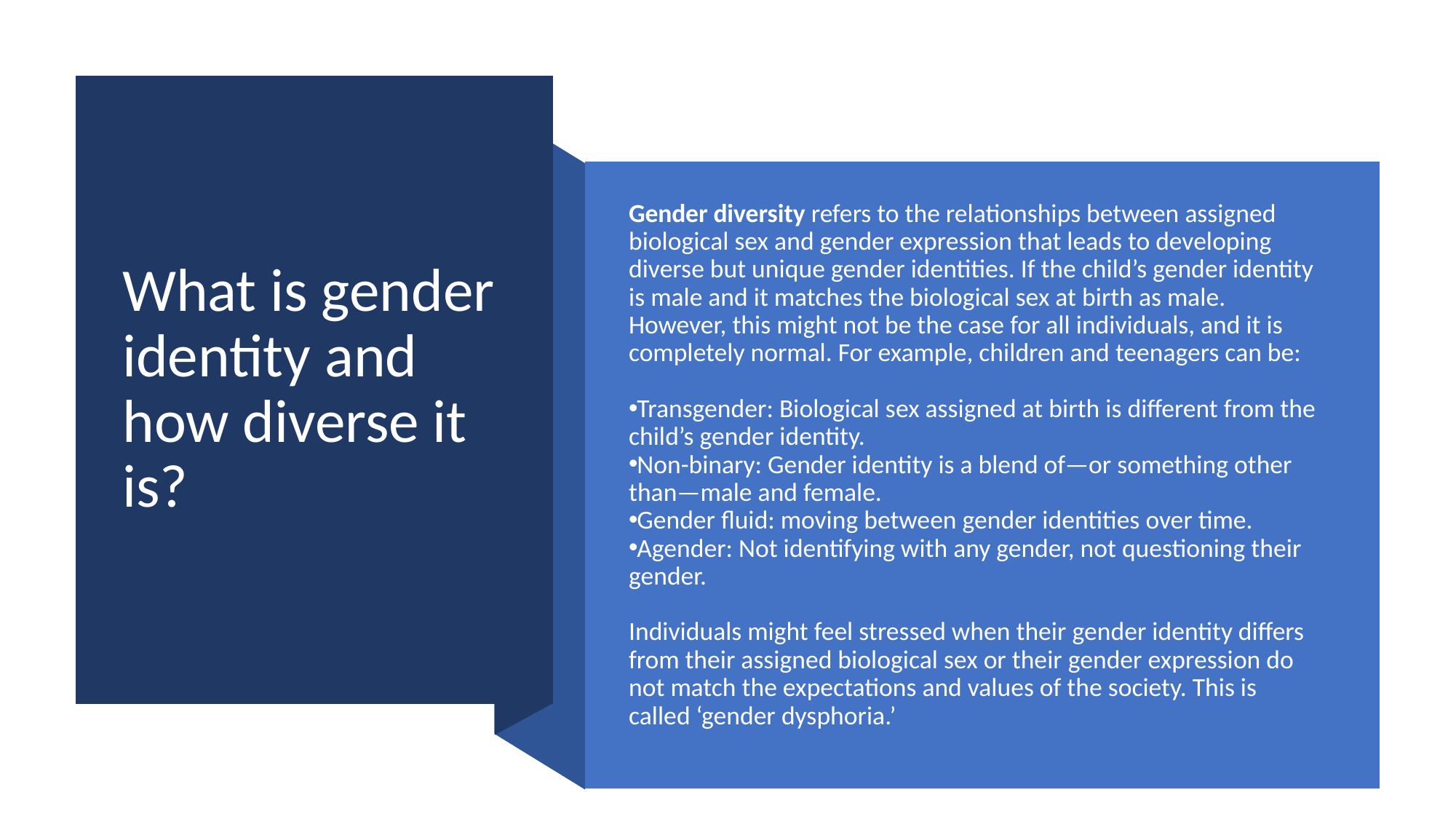

# What is gender identity and how diverse it is?

Gender diversity refers to the relationships between assigned biological sex and gender expression that leads to developing diverse but unique gender identities. If the child’s gender identity is male and it matches the biological sex at birth as male. However, this might not be the case for all individuals, and it is completely normal. For example, children and teenagers can be:

Transgender: Biological sex assigned at birth is different from the child’s gender identity.
Non-binary: Gender identity is a blend of—or something other than—male and female.
Gender fluid: moving between gender identities over time.
Agender: Not identifying with any gender, not questioning their gender.

Individuals might feel stressed when their gender identity differs from their assigned biological sex or their gender expression do not match the expectations and values of the society. This is called ‘gender dysphoria.’